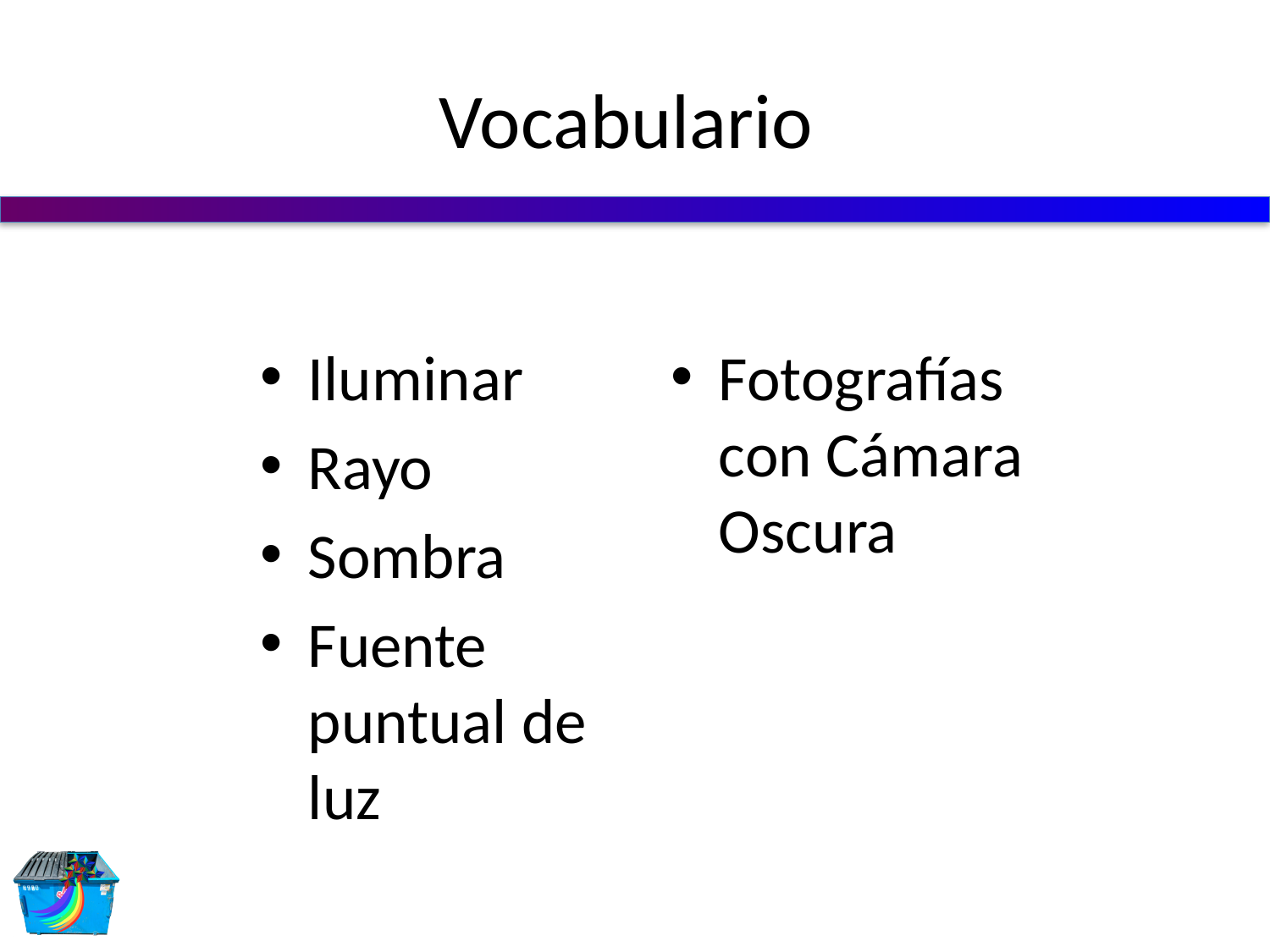

# Vocabulario
Iluminar
Rayo
Sombra
Fuente puntual de luz
Fotografías con Cámara Oscura